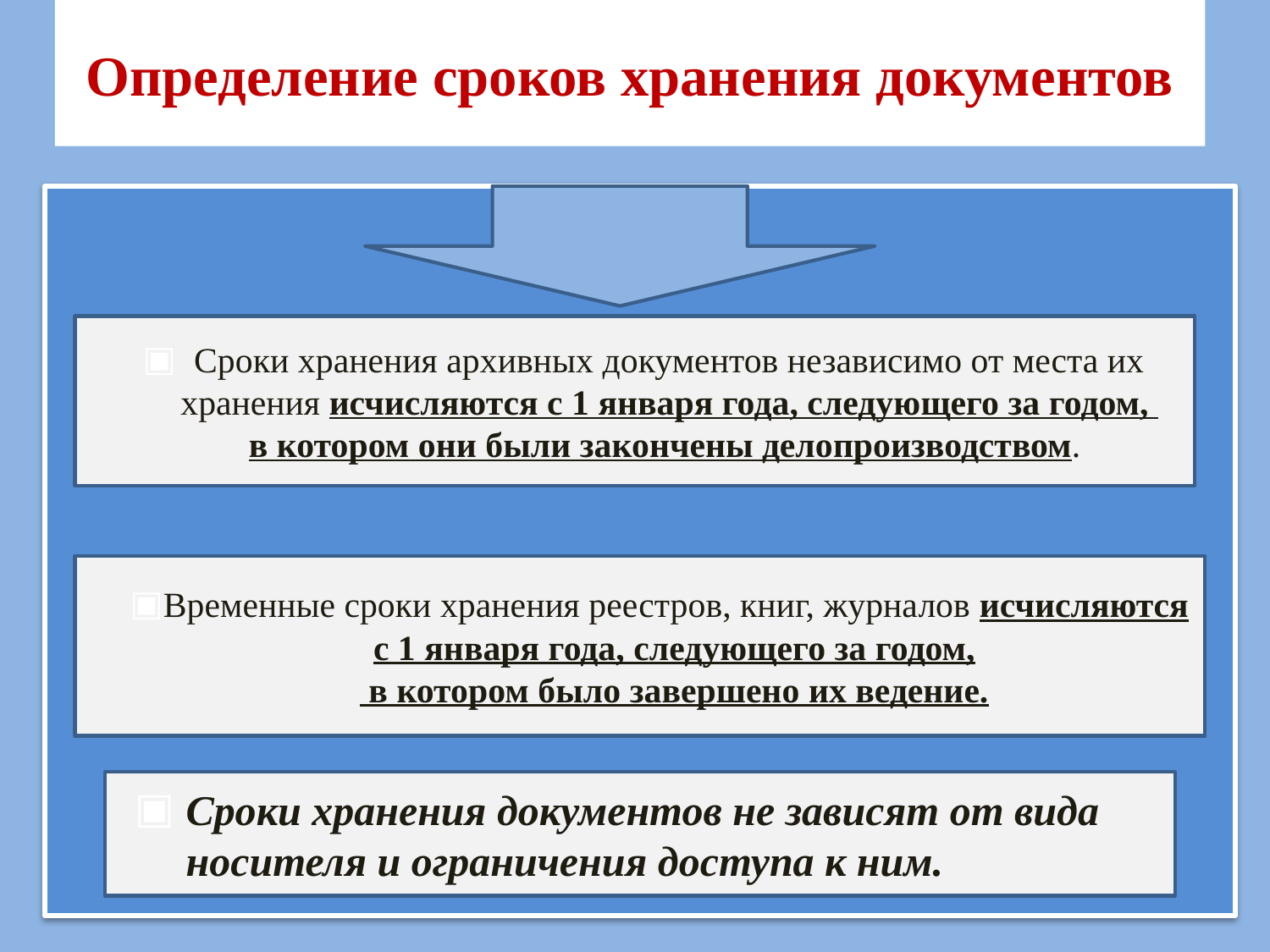

# Определение сроков хранения документов

Сроки хранения архивных документов независимо от места их хранения исчисляются с 1 января года, следующего за годом,
в котором они были закончены делопроизводством.
Временные сроки хранения реестров, книг, журналов исчисляются с 1 января года, следующего за годом,
 в котором было завершено их ведение.
Сроки хранения документов не зависят от вида носителя и ограничения доступа к ним.